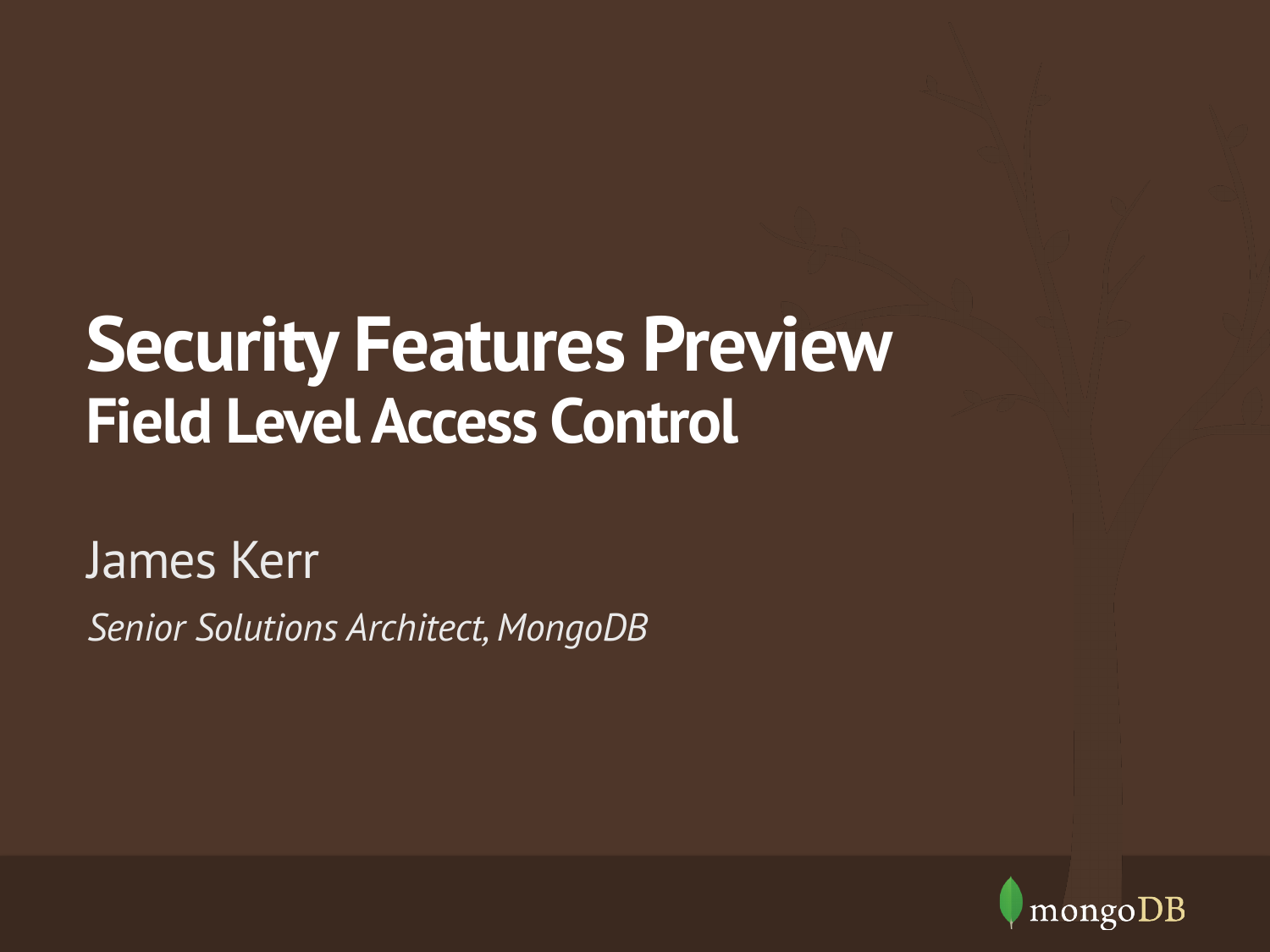

# Security Features Preview Field Level Access Control
James Kerr
Senior Solutions Architect, MongoDB